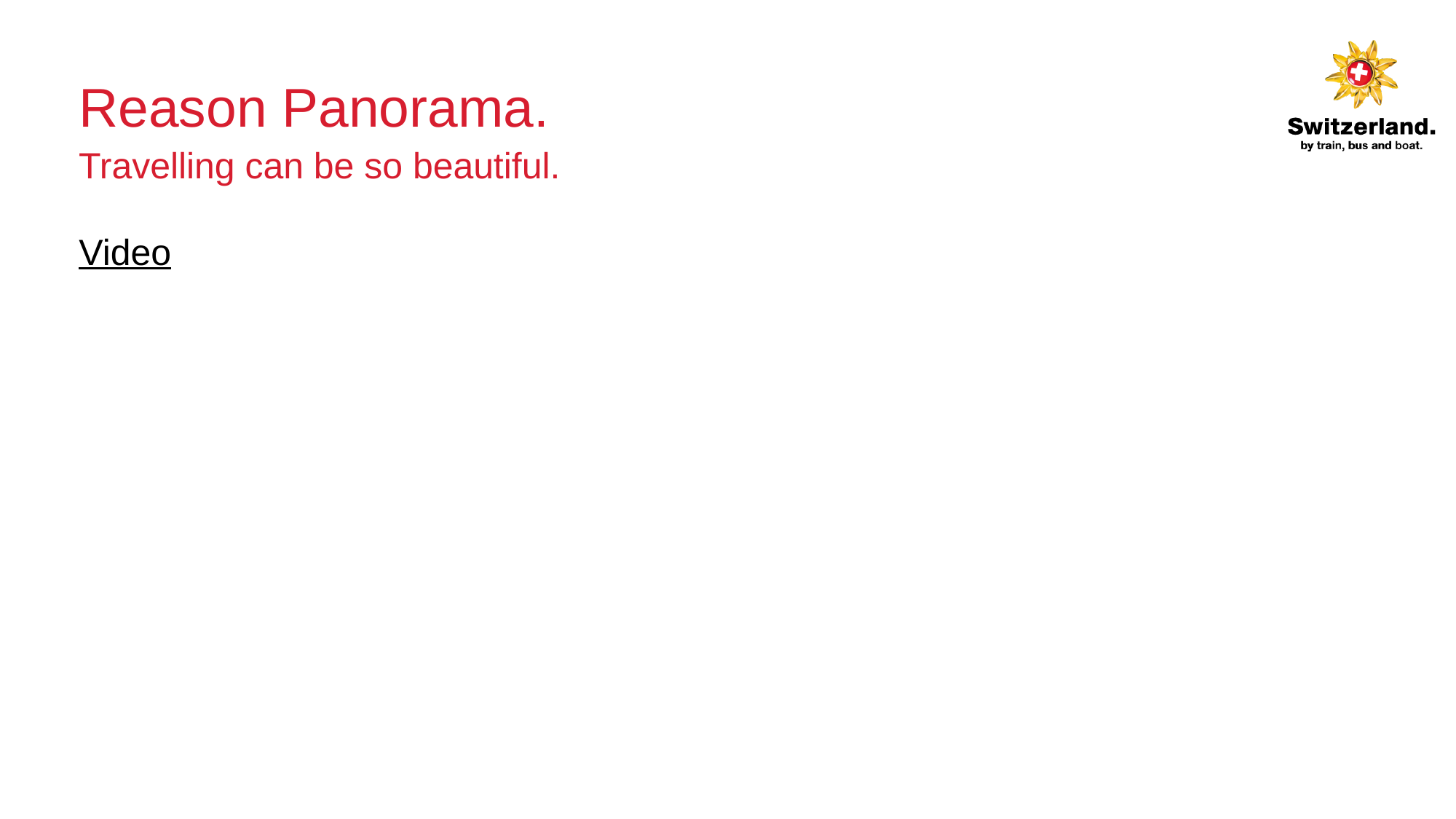

# Reason Panorama. Travelling can be so beautiful.
Video